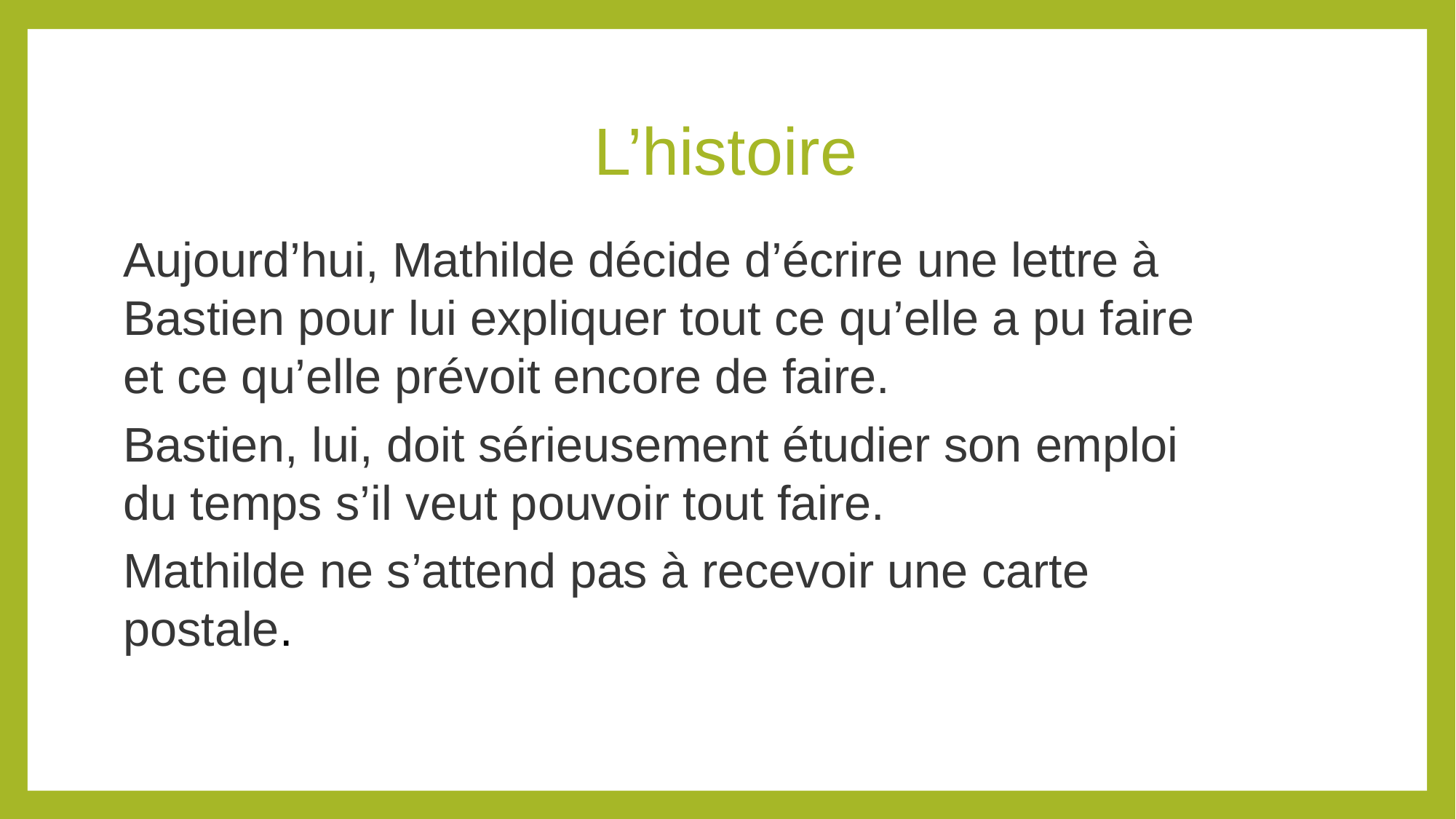

# L’histoire
Aujourd’hui, Mathilde décide d’écrire une lettre à Bastien pour lui expliquer tout ce qu’elle a pu faire et ce qu’elle prévoit encore de faire.
Bastien, lui, doit sérieusement étudier son emploi du temps s’il veut pouvoir tout faire.
Mathilde ne s’attend pas à recevoir une carte postale.